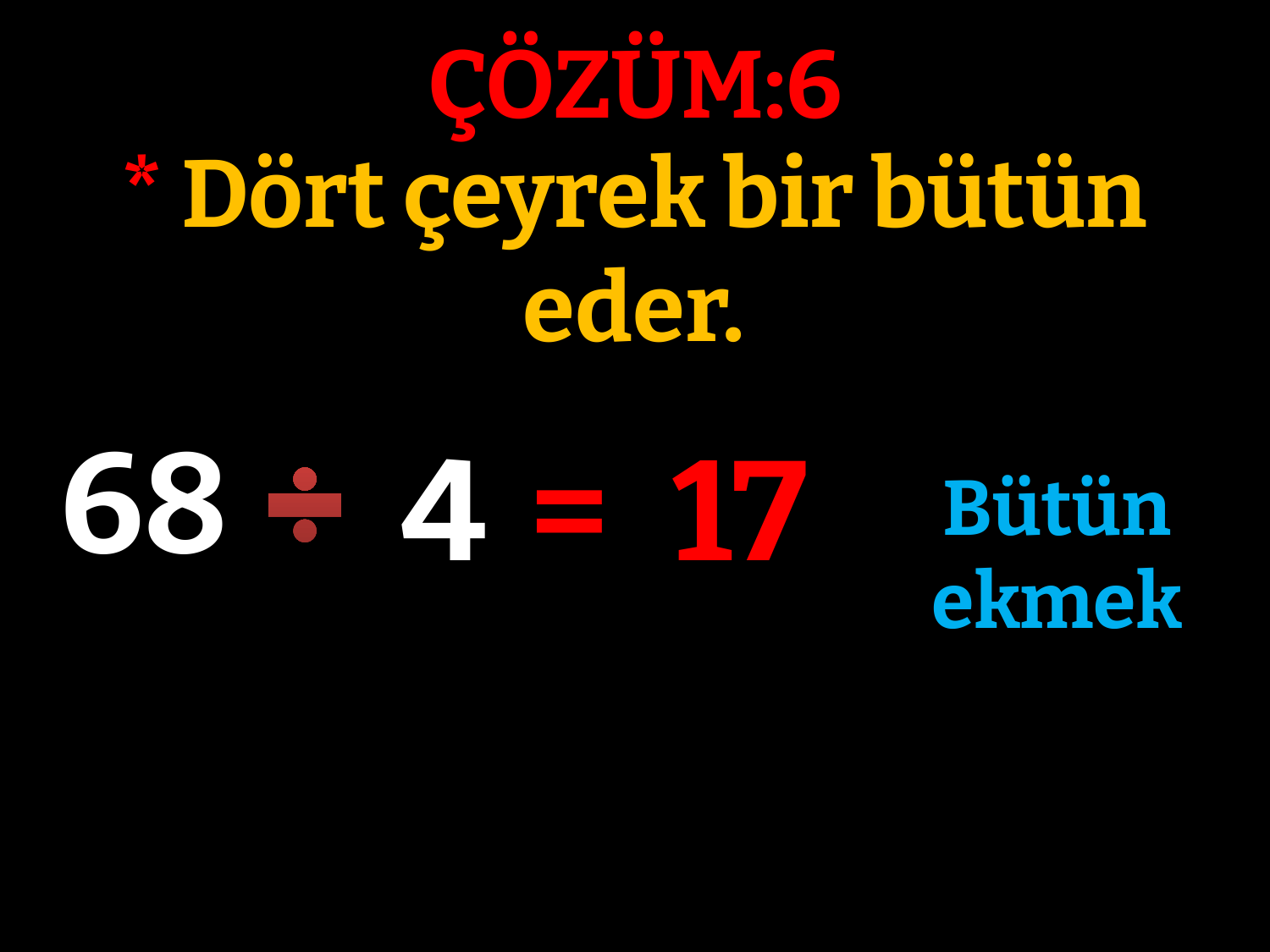

ÇÖZÜM:6
* Dört çeyrek bir bütün eder.
68
17
4
=
Bütün ekmek